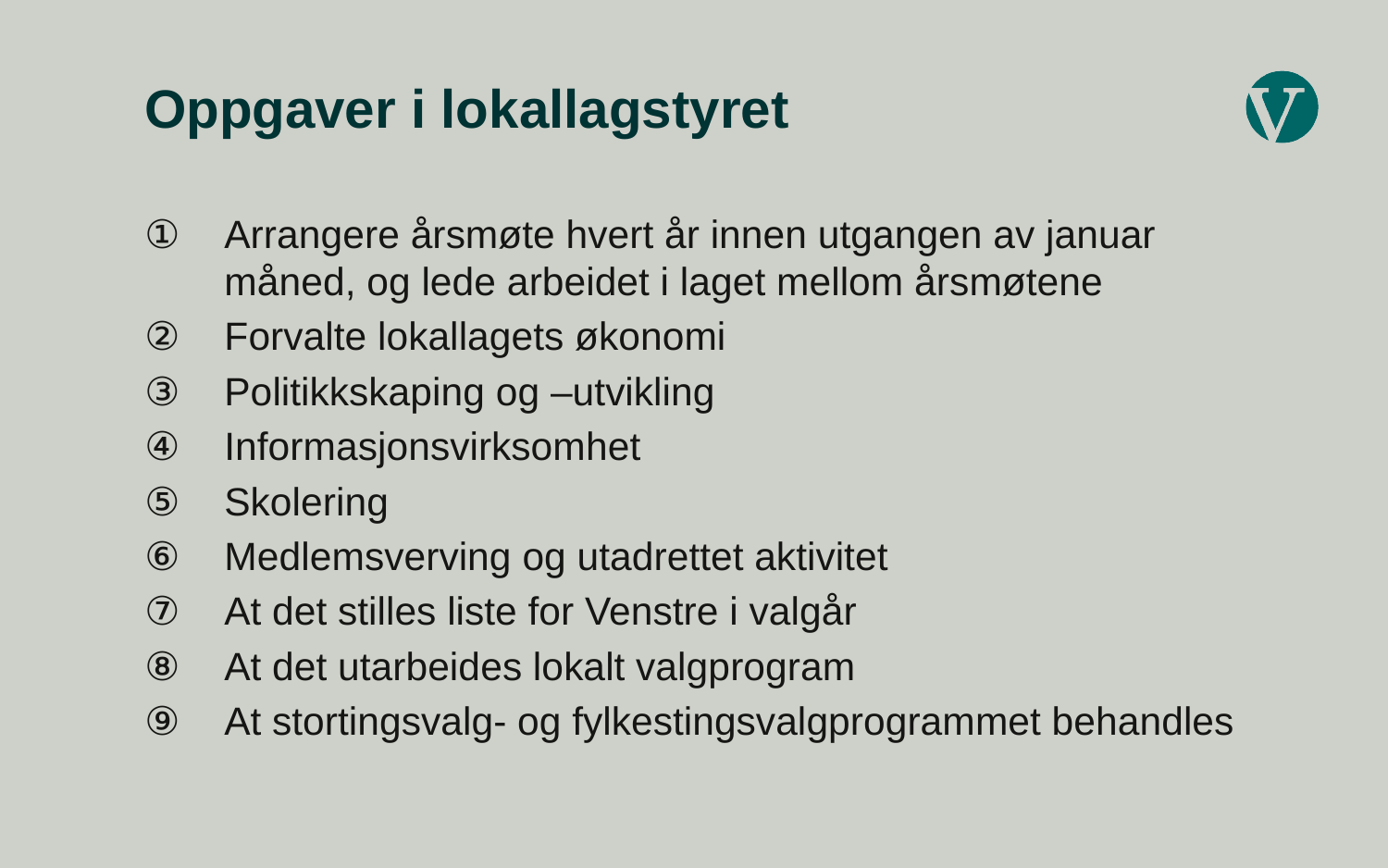

# Oppgaver i lokallagstyret
Arrangere årsmøte hvert år innen utgangen av januar måned, og lede arbeidet i laget mellom årsmøtene
Forvalte lokallagets økonomi
Politikkskaping og –utvikling
Informasjonsvirksomhet
Skolering
Medlemsverving og utadrettet aktivitet
At det stilles liste for Venstre i valgår
At det utarbeides lokalt valgprogram
At stortingsvalg- og fylkestingsvalgprogrammet behandles